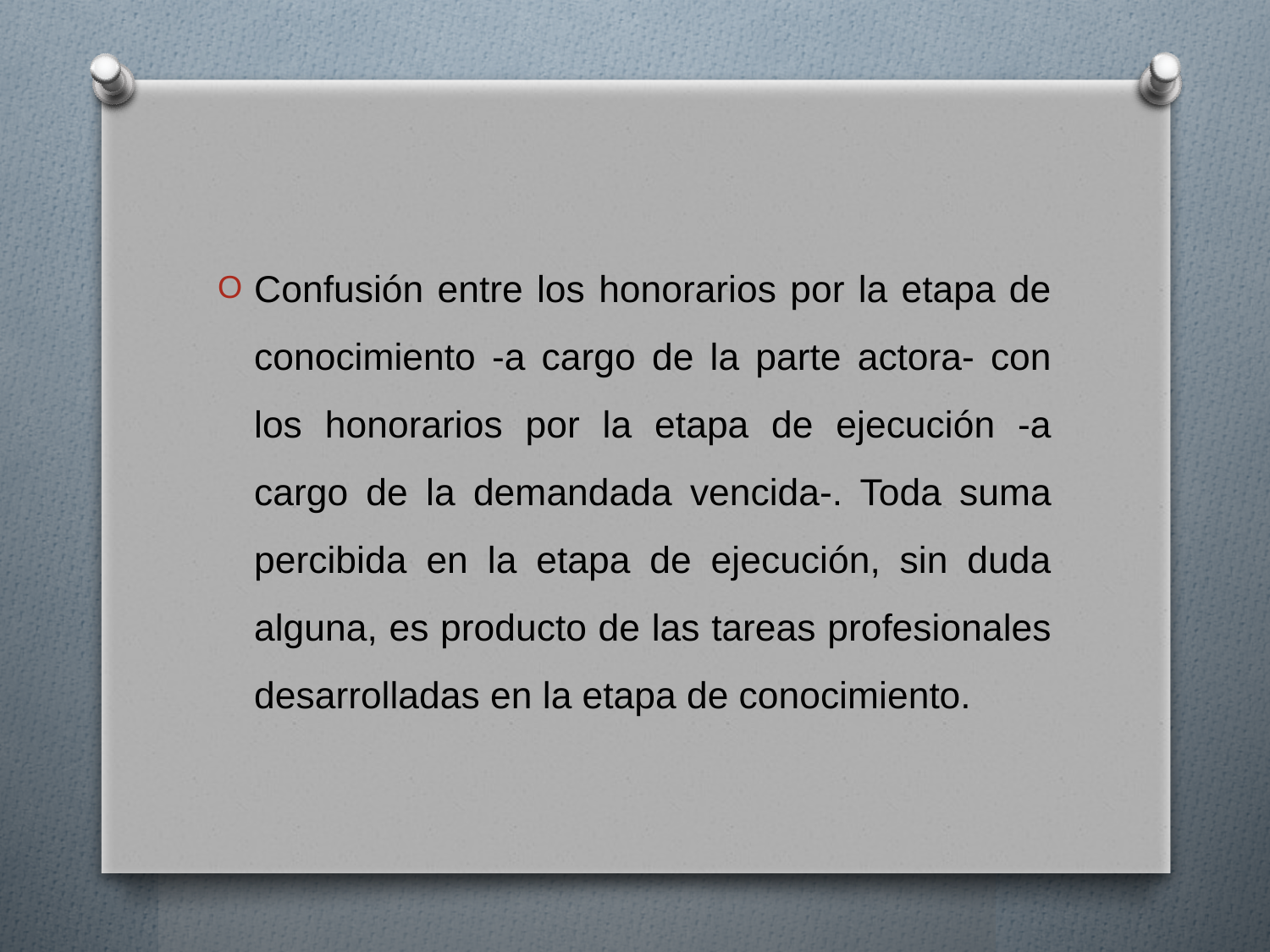

Confusión entre los honorarios por la etapa de conocimiento -a cargo de la parte actora- con los honorarios por la etapa de ejecución -a cargo de la demandada vencida-. Toda suma percibida en la etapa de ejecución, sin duda alguna, es producto de las tareas profesionales desarrolladas en la etapa de conocimiento.